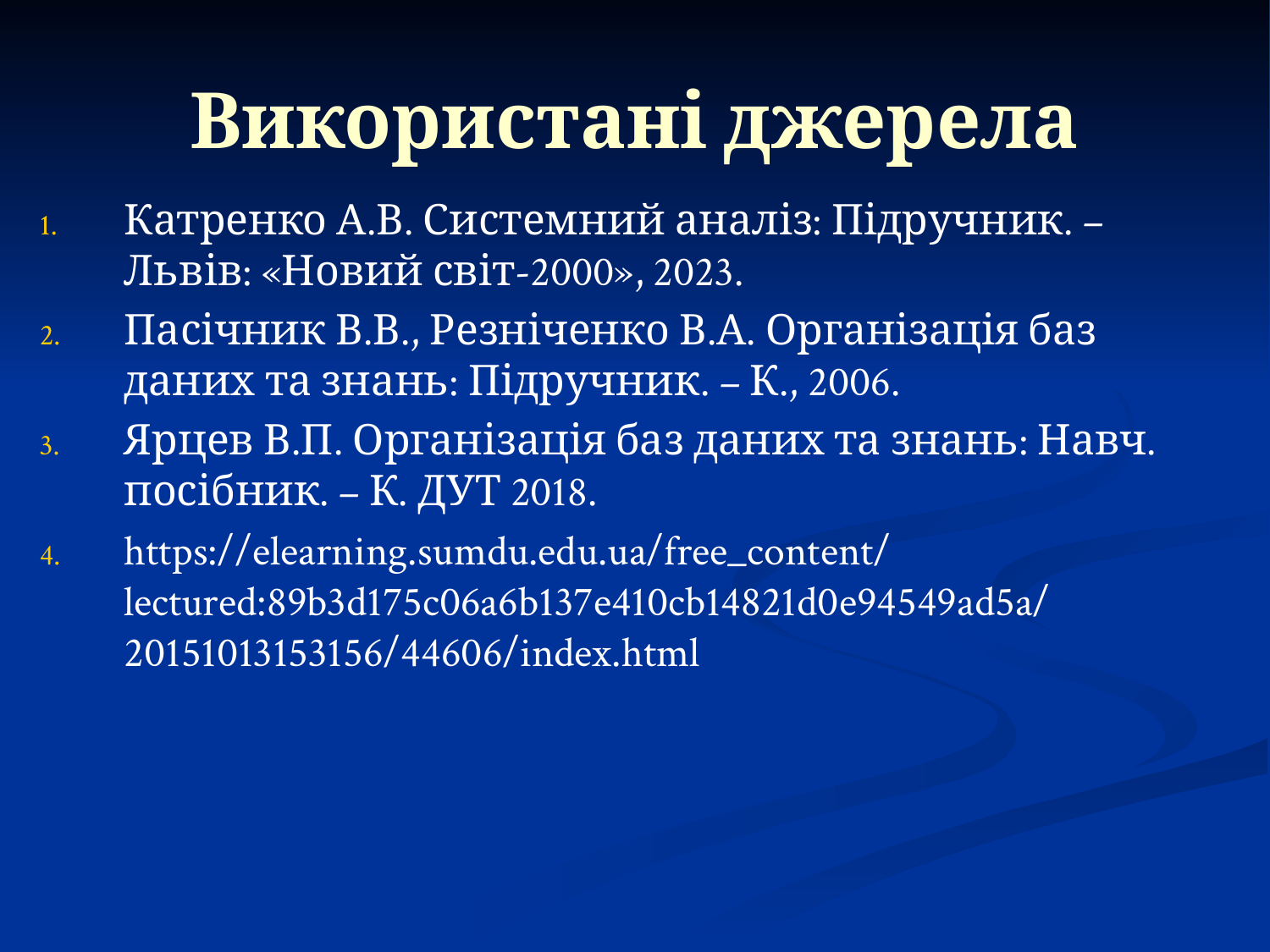

# Використані джерела
Катренко А.В. Системний аналіз: Підручник. – Львів: «Новий світ-2000», 2023.
Пасічник В.В., Резніченко В.А. Організація баз даних та знань: Підручник. – К., 2006.
Ярцев В.П. Організація баз даних та знань: Навч. посібник. – К. ДУТ 2018.
https://elearning.sumdu.edu.ua/free_content/lectured:89b3d175c06a6b137e410cb14821d0e94549ad5a/20151013153156/44606/index.html